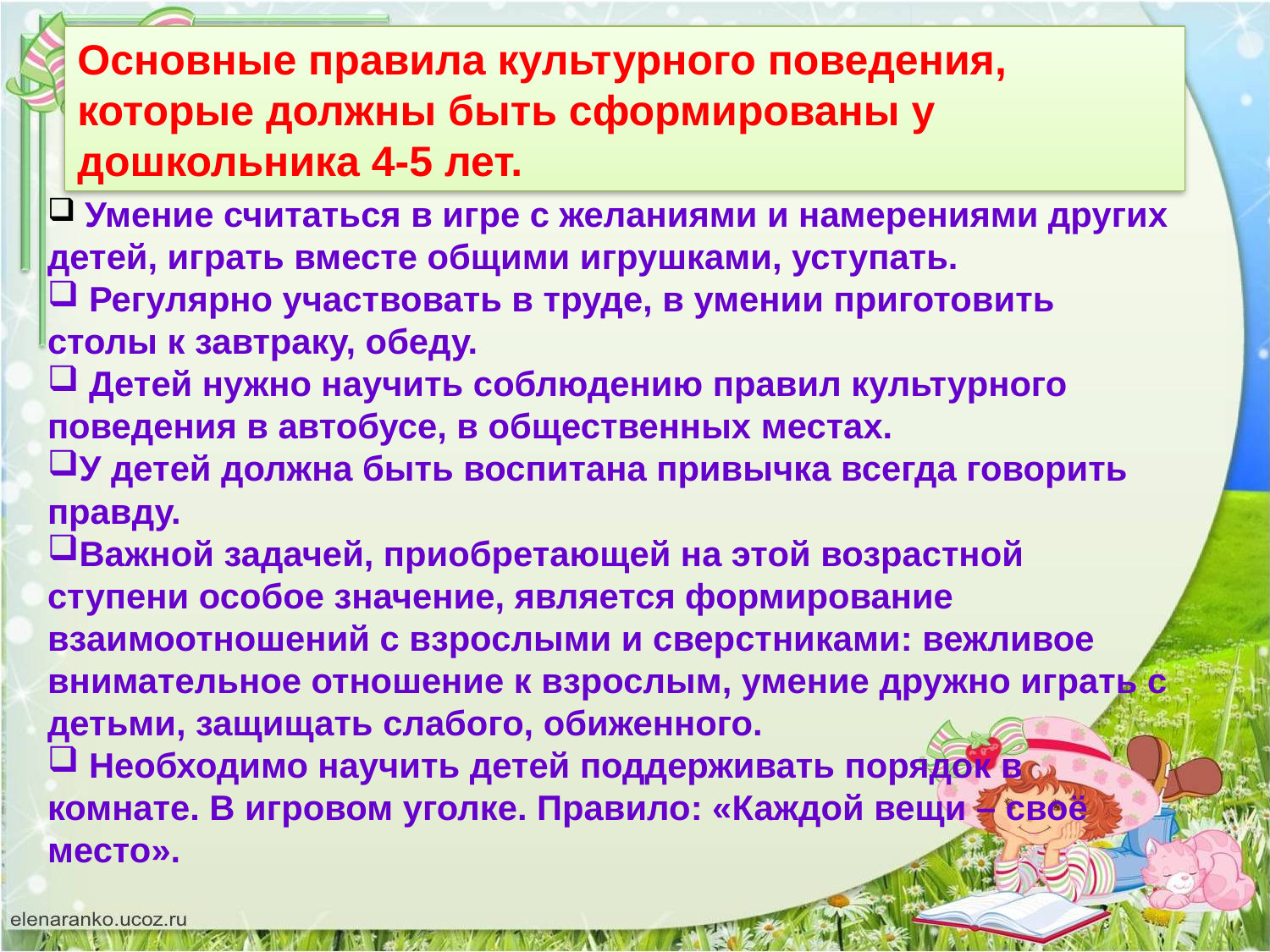

Основные правила культурного поведения, которые должны быть сформированы у дошкольника 4-5 лет.
 Умение считаться в игре с желаниями и намерениями других детей, играть вместе общими игрушками, уступать.
 Регулярно участвовать в труде, в умении приготовить столы к завтраку, обеду.
 Детей нужно научить соблюдению правил культурного поведения в автобусе, в общественных местах.
У детей должна быть воспитана привычка всегда говорить правду.
Важной задачей, приобретающей на этой возрастной ступени особое значение, является формирование взаимоотношений с взрослыми и сверстниками: вежливое внимательное отношение к взрослым, умение дружно играть с детьми, защищать слабого, обиженного.
 Необходимо научить детей поддерживать порядок в комнате. В игровом уголке. Правило: «Каждой вещи – своё место».